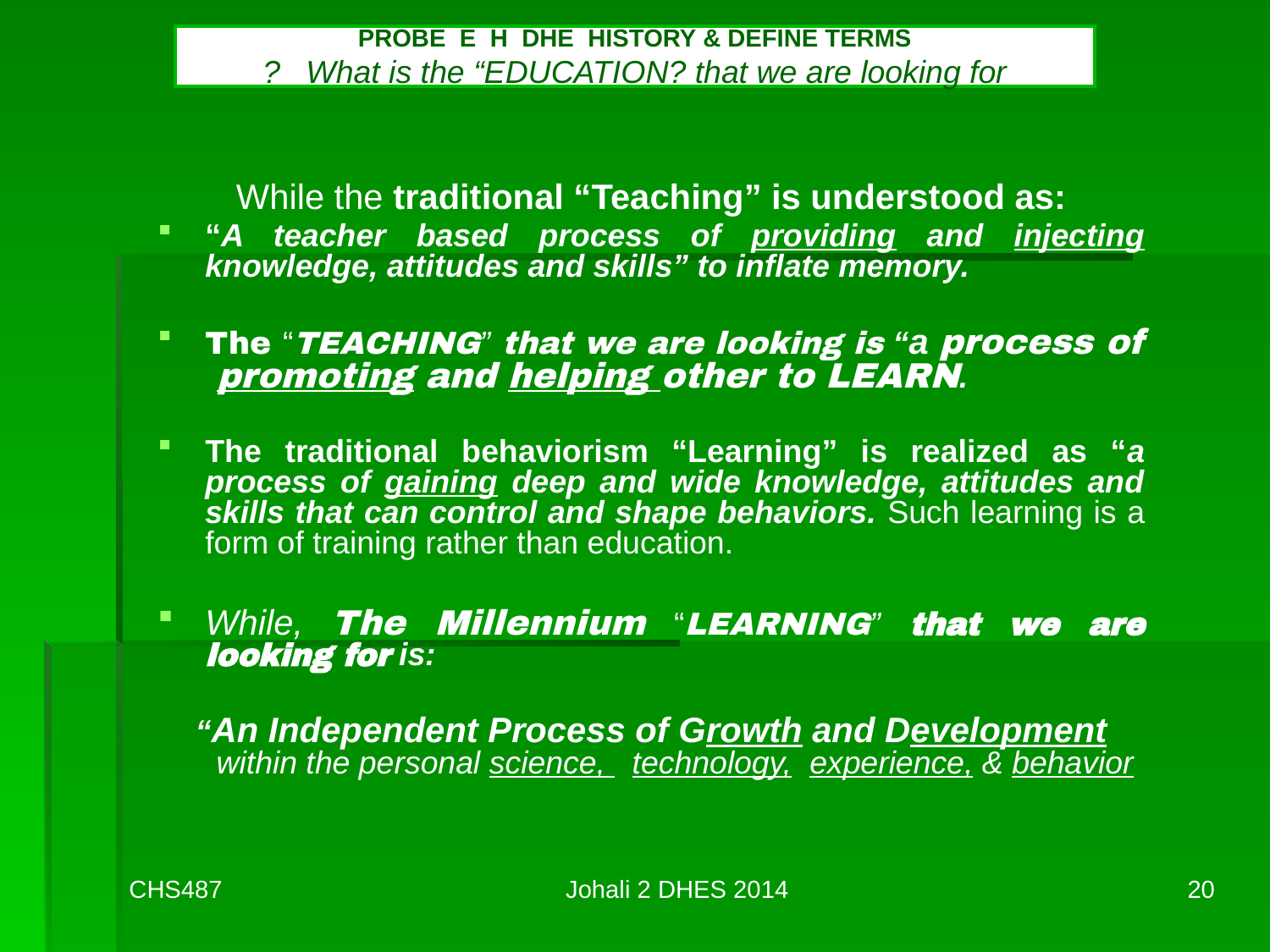

# PROBE  E  H  DHE  HISTORY & DEFINE TERMS What is the “EDUCATION? that we are looking for ?
While the traditional “Teaching” is understood as:
“A teacher based process of providing and injecting knowledge, attitudes and skills” to inflate memory.

The “TEACHING” that we are looking is “a process of  promoting and helping other to LEARN.

The traditional behaviorism “Learning” is realized as “a process of gaining deep and wide knowledge, attitudes and skills that can control and shape behaviors. Such learning is a form of training rather than education.

While, The Millennium “LEARNING” that we are looking for is:

“An Independent Process of Growth and Development within the personal science,   technology,  experience, & behavior
CHS487
Johali 2 DHES 2014
20